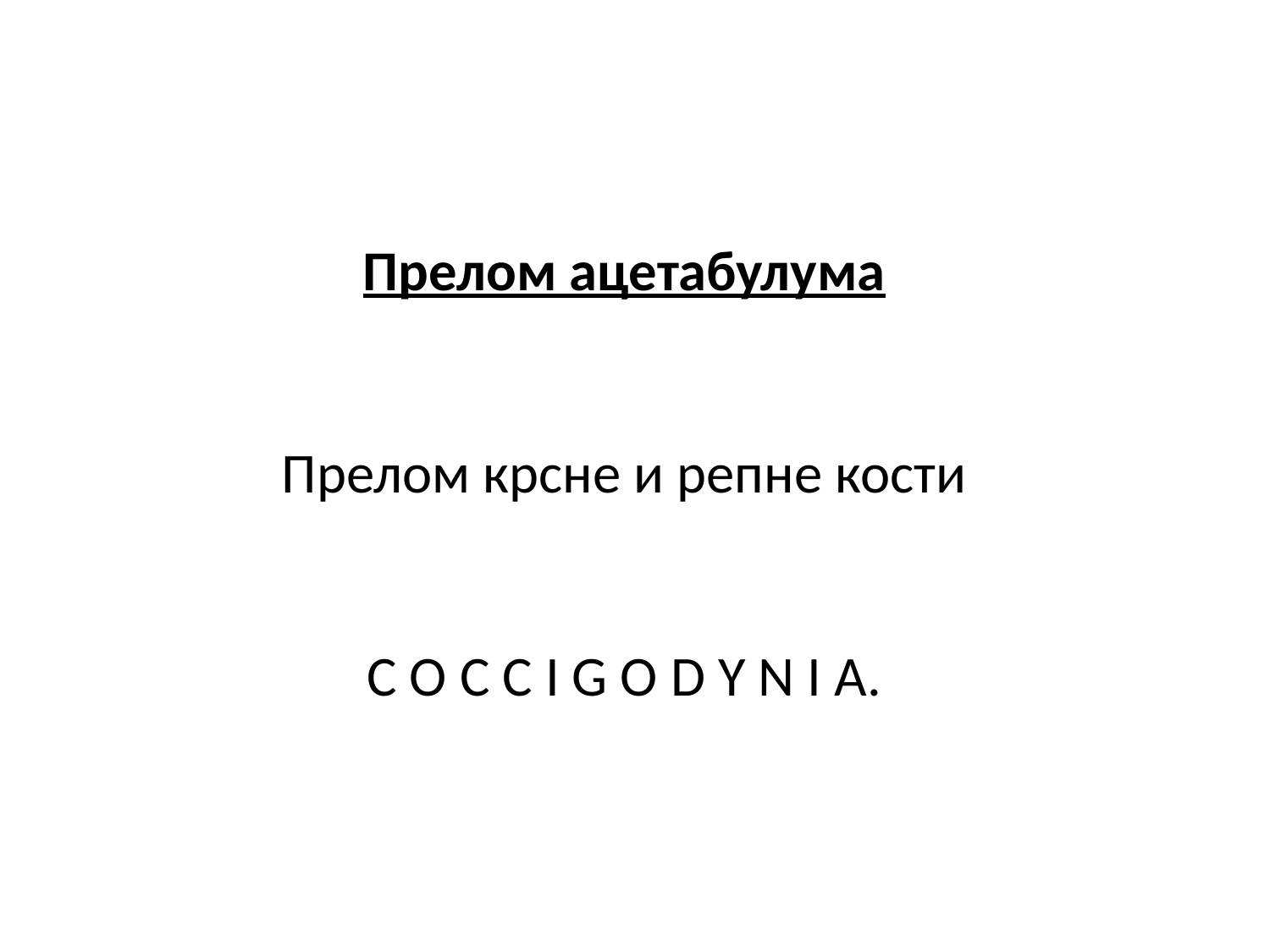

# Прелом ацетабулума Прелом крсне и репне кости C O C C I G O D Y N I A.